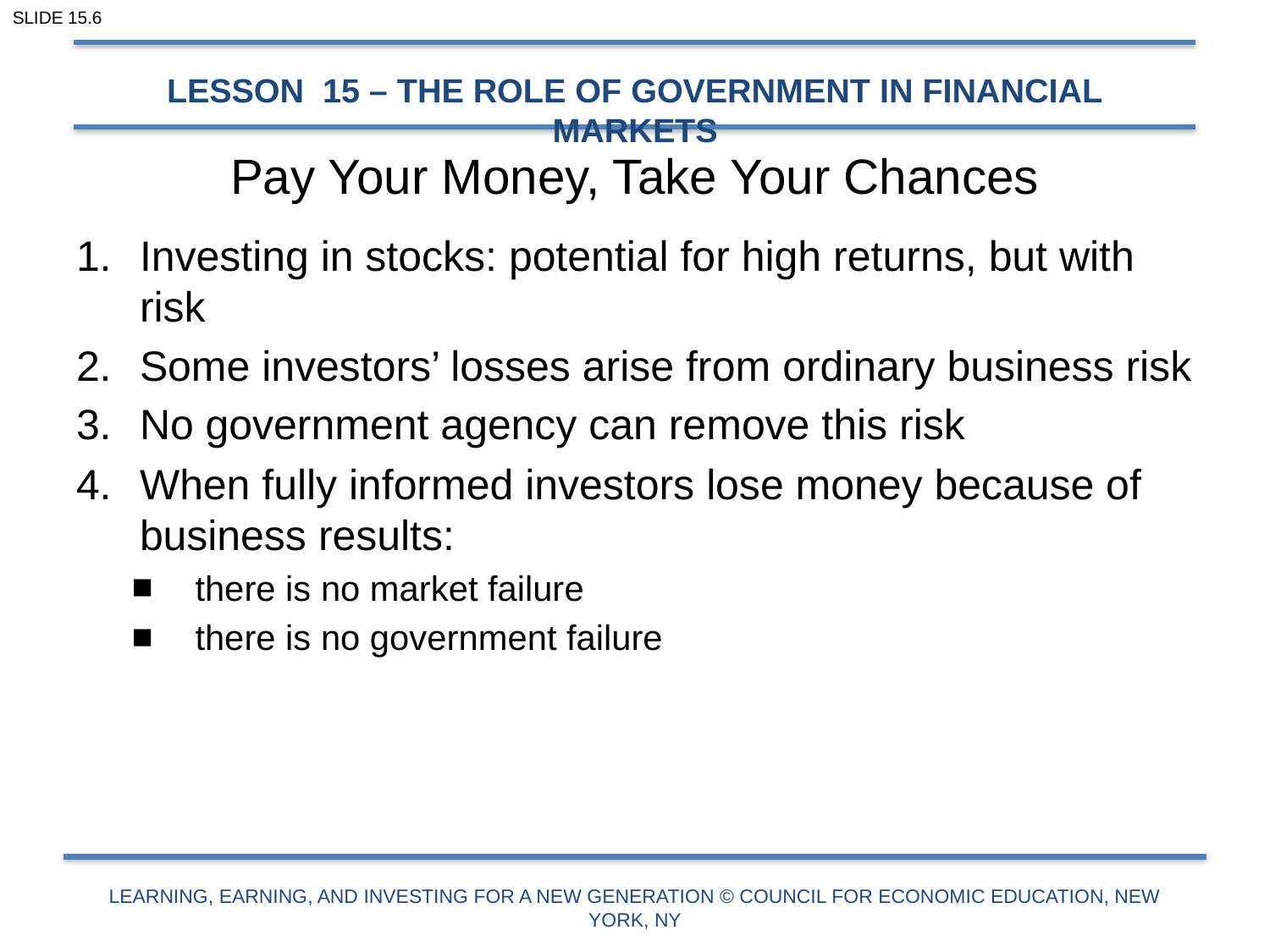

Slide 15.6
Lesson  15 – The Role of Government in Financial Markets
# Pay Your Money, Take Your Chances
Investing in stocks: potential for high returns, but with risk
Some investors’ losses arise from ordinary business risk
No government agency can remove this risk
When fully informed investors lose money because of business results:
there is no market failure
there is no government failure